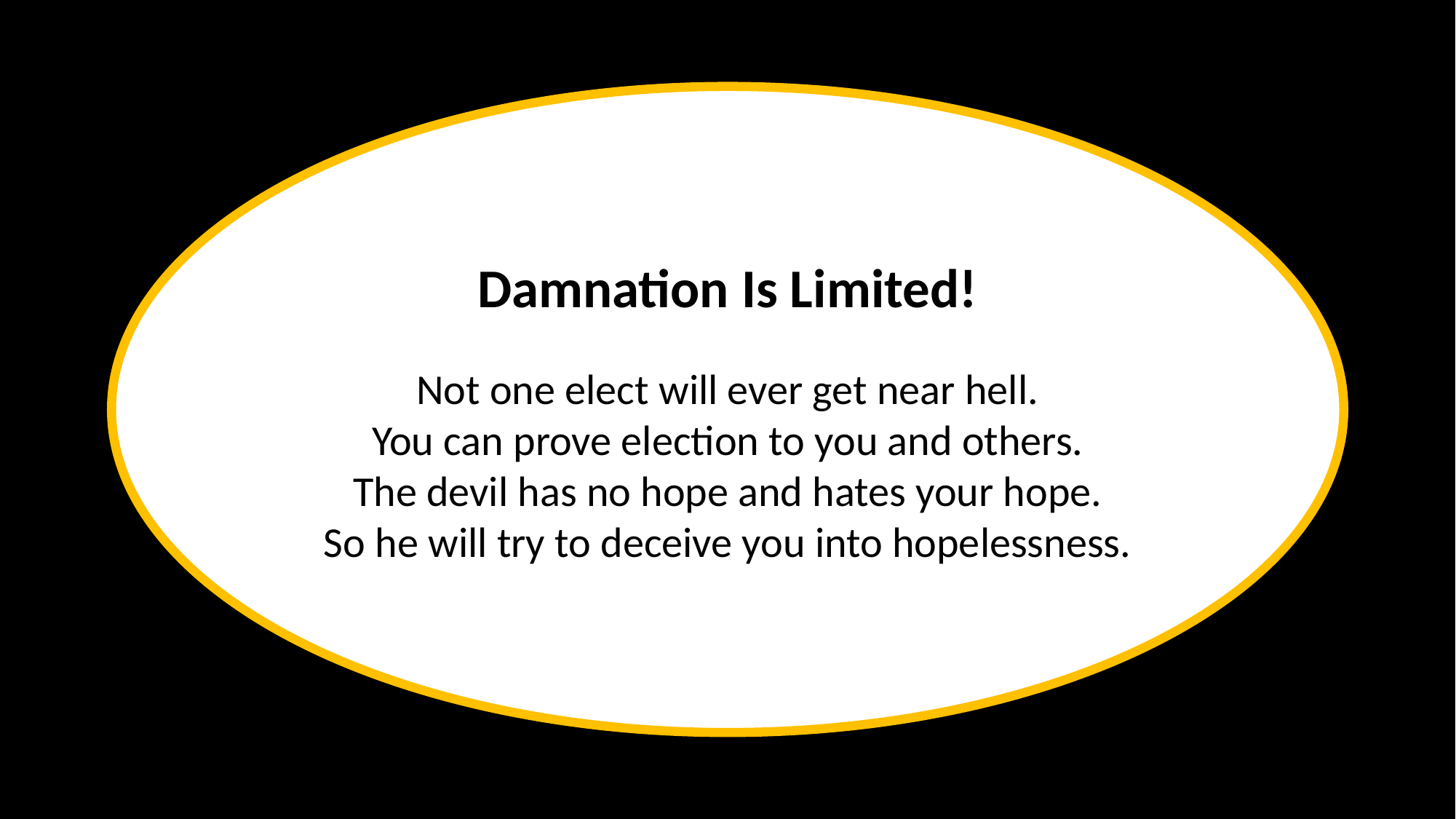

Damnation Is Limited!

Not one elect will ever get near hell.
You can prove election to you and others.
The devil has no hope and hates your hope.
So he will try to deceive you into hopelessness.